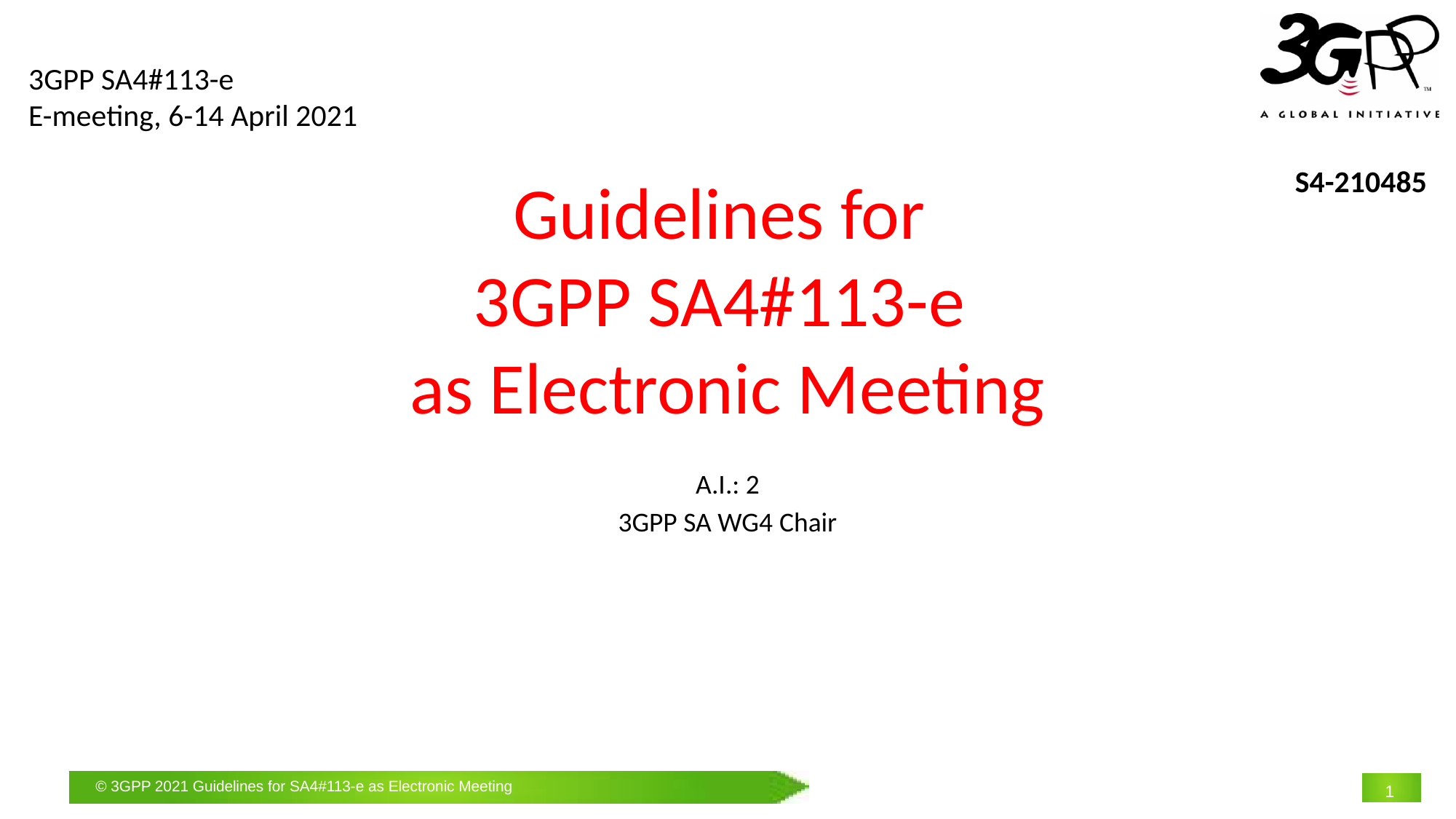

3GPP SA4#113-e
E-meeting, 6-14 April 2021
S4-210485
# Guidelines for 3GPP SA4#113-e as Electronic Meeting
A.I.: 2
3GPP SA WG4 Chair
1